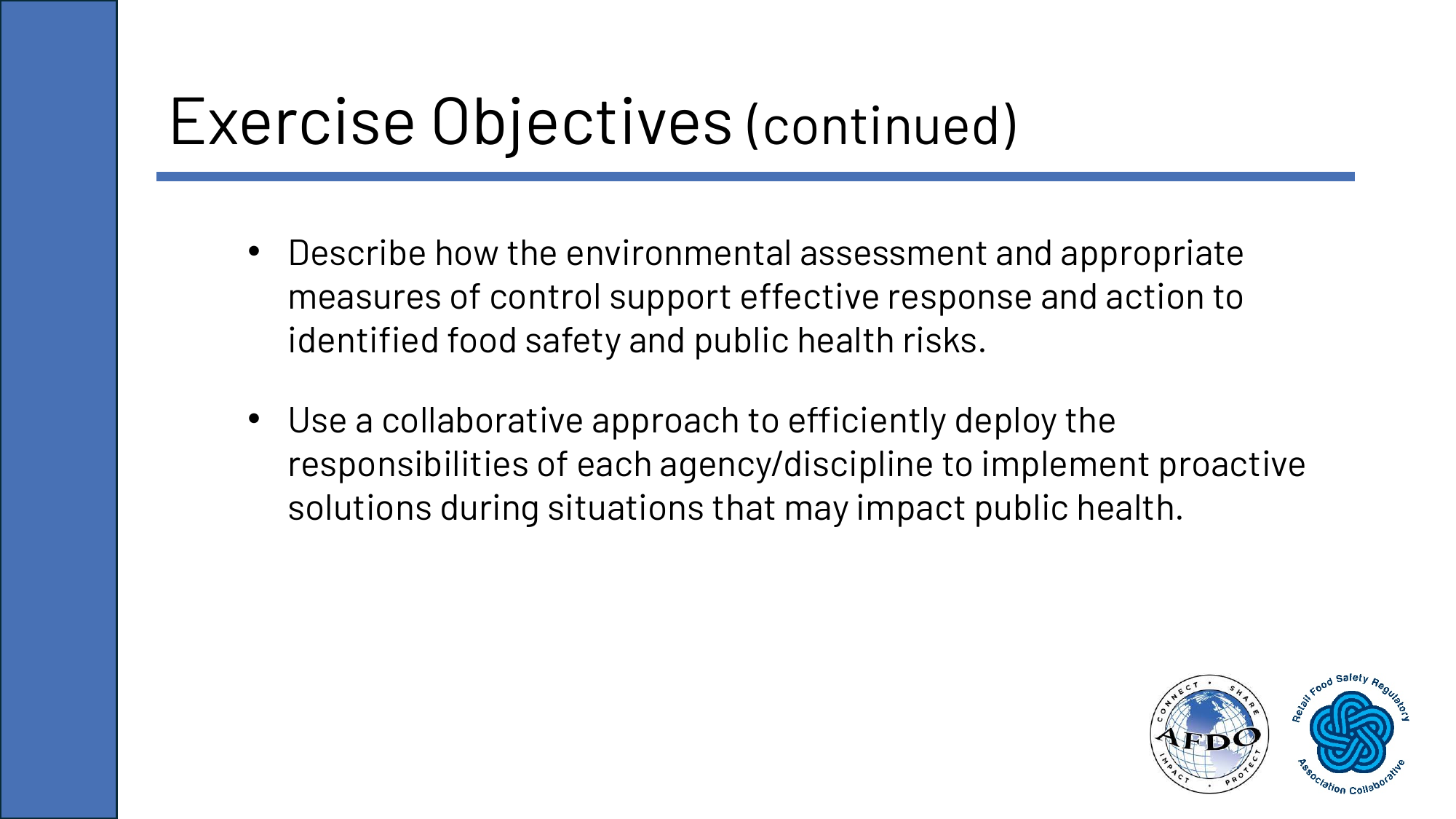

# Exercise Objectives (continued)
Describe how the environmental assessment and appropriate measures of control support effective response and action to identified food safety and public health risks.
Use a collaborative approach to efficiently deploy the responsibilities of each agency/discipline to implement proactive solutions during situations that may impact public health.